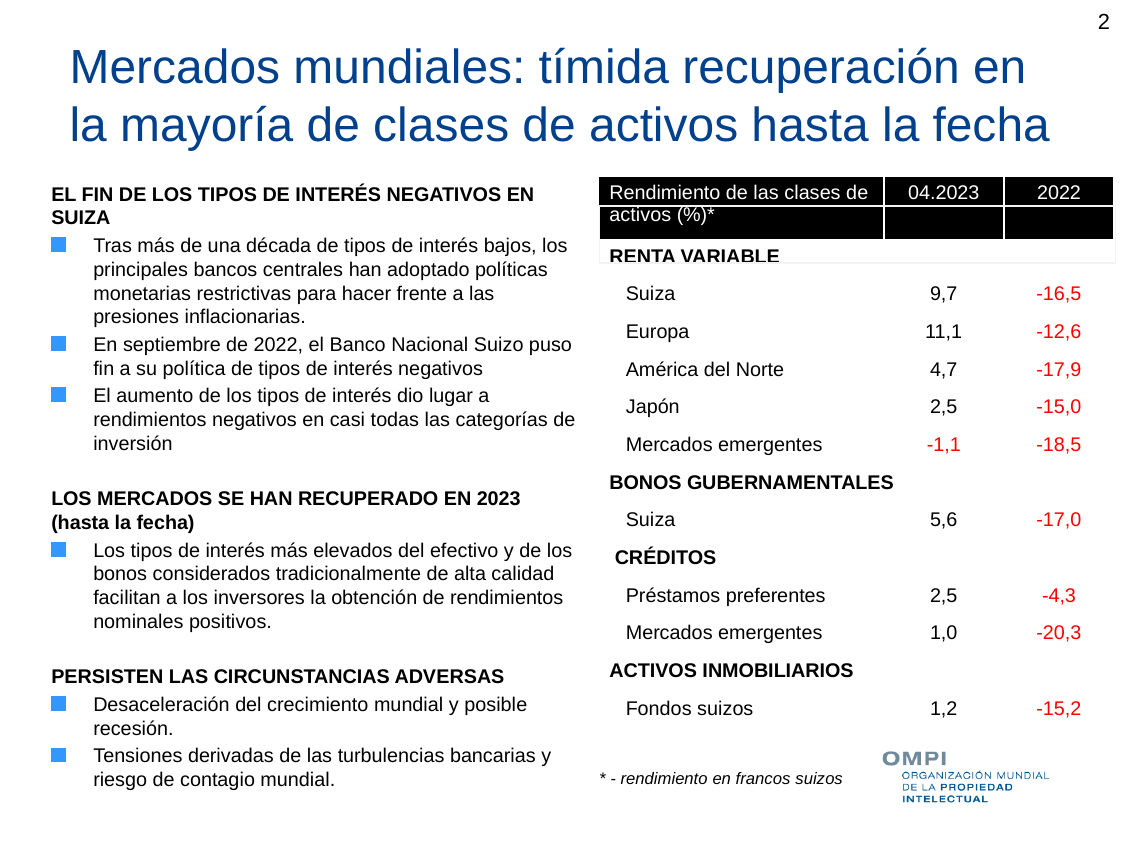

2
# Mercados mundiales: tímida recuperación en la mayoría de clases de activos hasta la fecha
EL FIN DE LOS TIPOS DE INTERÉS NEGATIVOS EN SUIZA
Tras más de una década de tipos de interés bajos, los principales bancos centrales han adoptado políticas monetarias restrictivas para hacer frente a las presiones inflacionarias.
En septiembre de 2022, el Banco Nacional Suizo puso fin a su política de tipos de interés negativos
El aumento de los tipos de interés dio lugar a rendimientos negativos en casi todas las categorías de inversión

LOS MERCADOS SE HAN RECUPERADO EN 2023 (hasta la fecha)
Los tipos de interés más elevados del efectivo y de los bonos considerados tradicionalmente de alta calidad facilitan a los inversores la obtención de rendimientos nominales positivos.

PERSISTEN LAS CIRCUNSTANCIAS ADVERSAS
Desaceleración del crecimiento mundial y posible recesión.
Tensiones derivadas de las turbulencias bancarias y riesgo de contagio mundial.

| Rendimiento de las clases de activos (%)\* | 04.2023 | 2022 |
| --- | --- | --- |
| RENTA VARIABLE |  |  |
| Suiza | 9,7 | -16,5 |
| Europa | 11,1 | -12,6 |
| América del Norte | 4,7 | -17,9 |
| Japón | 2,5 | -15,0 |
| Mercados emergentes | -1,1 | -18,5 |
| BONOS GUBERNAMENTALES |  |  |
| Suiza | 5,6 | -17,0 |
| CRÉDITOS |  |  |
| Préstamos preferentes | 2,5 | -4,3 |
| Mercados emergentes | 1,0 | -20,3 |
| ACTIVOS INMOBILIARIOS |  |  |
| Fondos suizos | 1,2 | -15,2 |

* - rendimiento en francos suizos